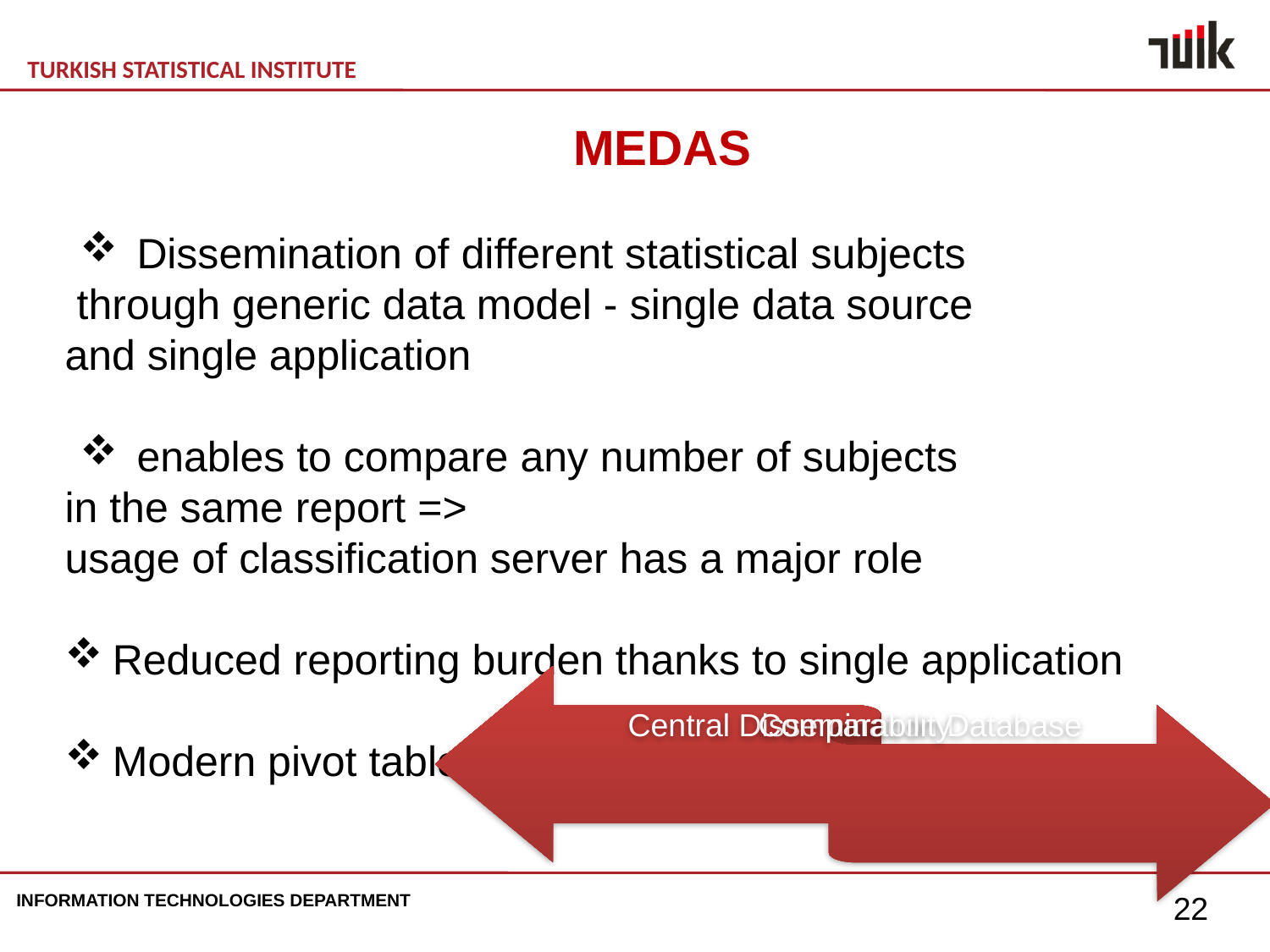

#
MEDAS

 Dissemination of different statistical subjects
 through generic data model - single data source
and single application

 enables to compare any number of subjects
in the same report =>
usage of classification server has a major role

Reduced reporting burden thanks to single application

Modern pivot tables
Comparability